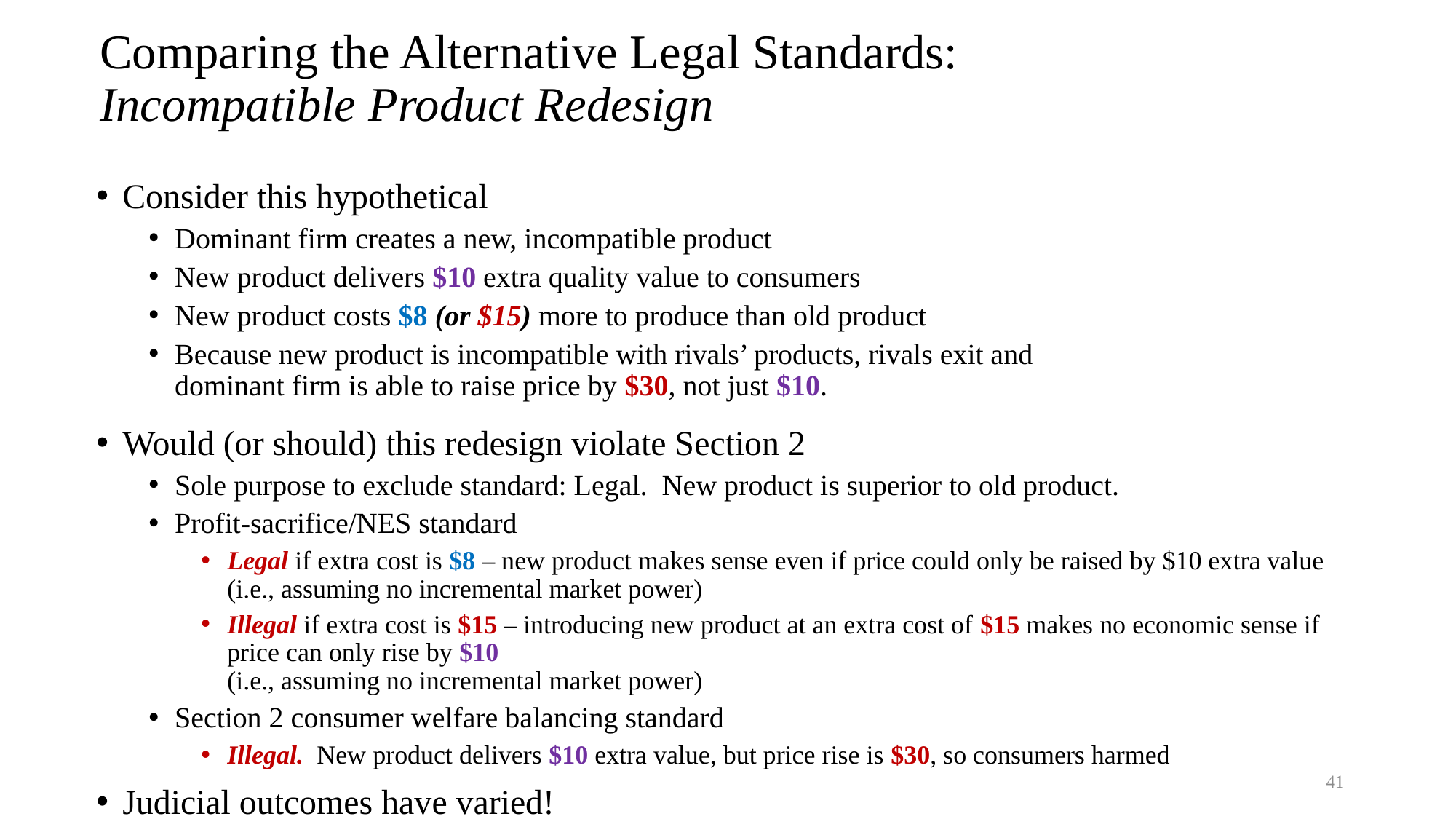

# Comparing the Alternative Legal Standards: Incompatible Product Redesign
Consider this hypothetical
Dominant firm creates a new, incompatible product
New product delivers $10 extra quality value to consumers
New product costs $8 (or $15) more to produce than old product
Because new product is incompatible with rivals’ products, rivals exit and
dominant firm is able to raise price by $30, not just $10.
Would (or should) this redesign violate Section 2
Sole purpose to exclude standard: Legal.  New product is superior to old product.
Profit-sacrifice/NES standard
Legal if extra cost is $8 – new product makes sense even if price could only be raised by $10 extra value
(i.e., assuming no incremental market power)
Illegal if extra cost is $15 – introducing new product at an extra cost of $15 makes no economic sense if price can only rise by $10
(i.e., assuming no incremental market power)
Section 2 consumer welfare balancing standard
Illegal.  New product delivers $10 extra value, but price rise is $30, so consumers harmed
Judicial outcomes have varied!

41